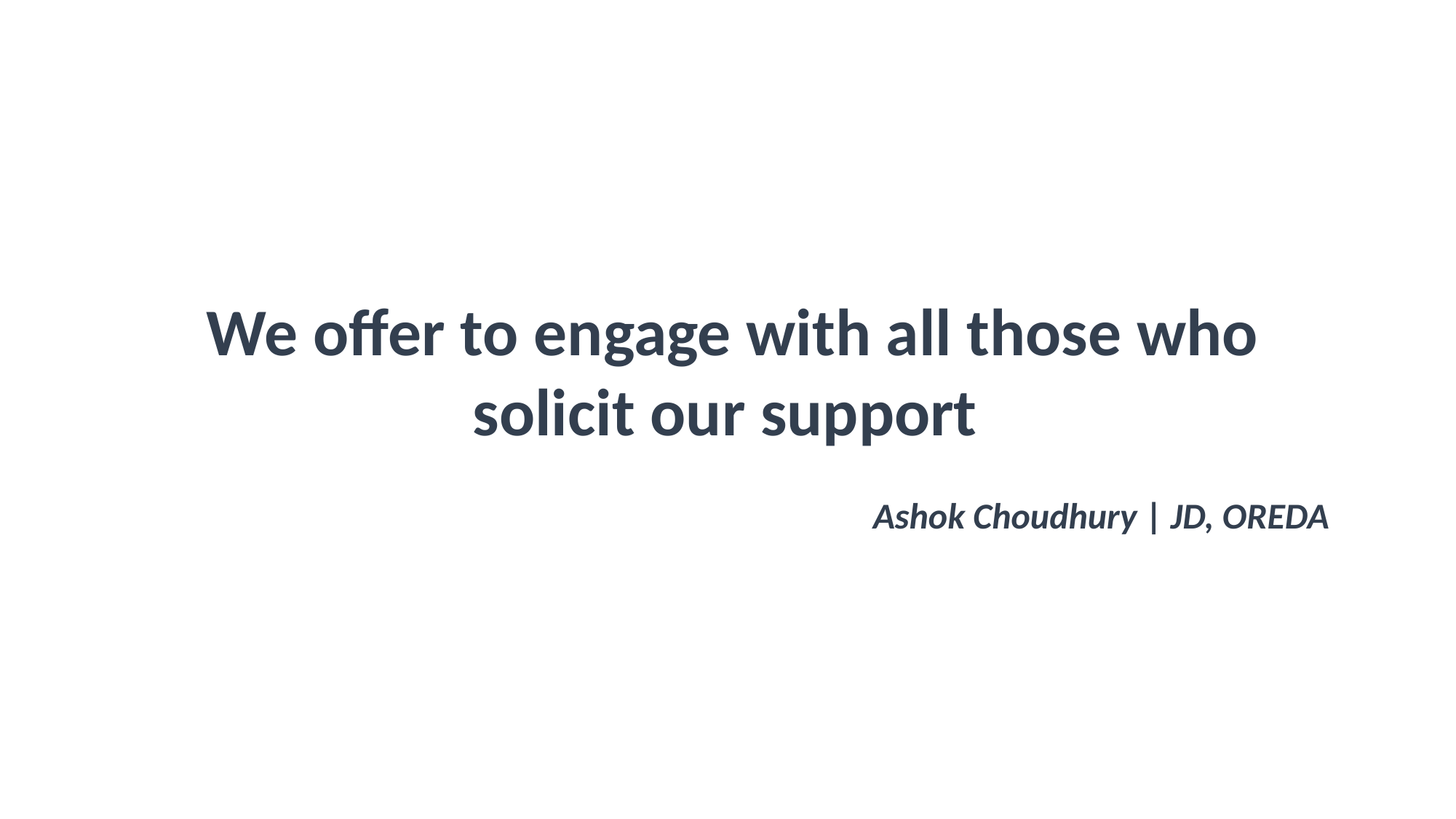

We offer to engage with all those who solicit our support

                                                                                           Ashok Choudhury | JD, OREDA